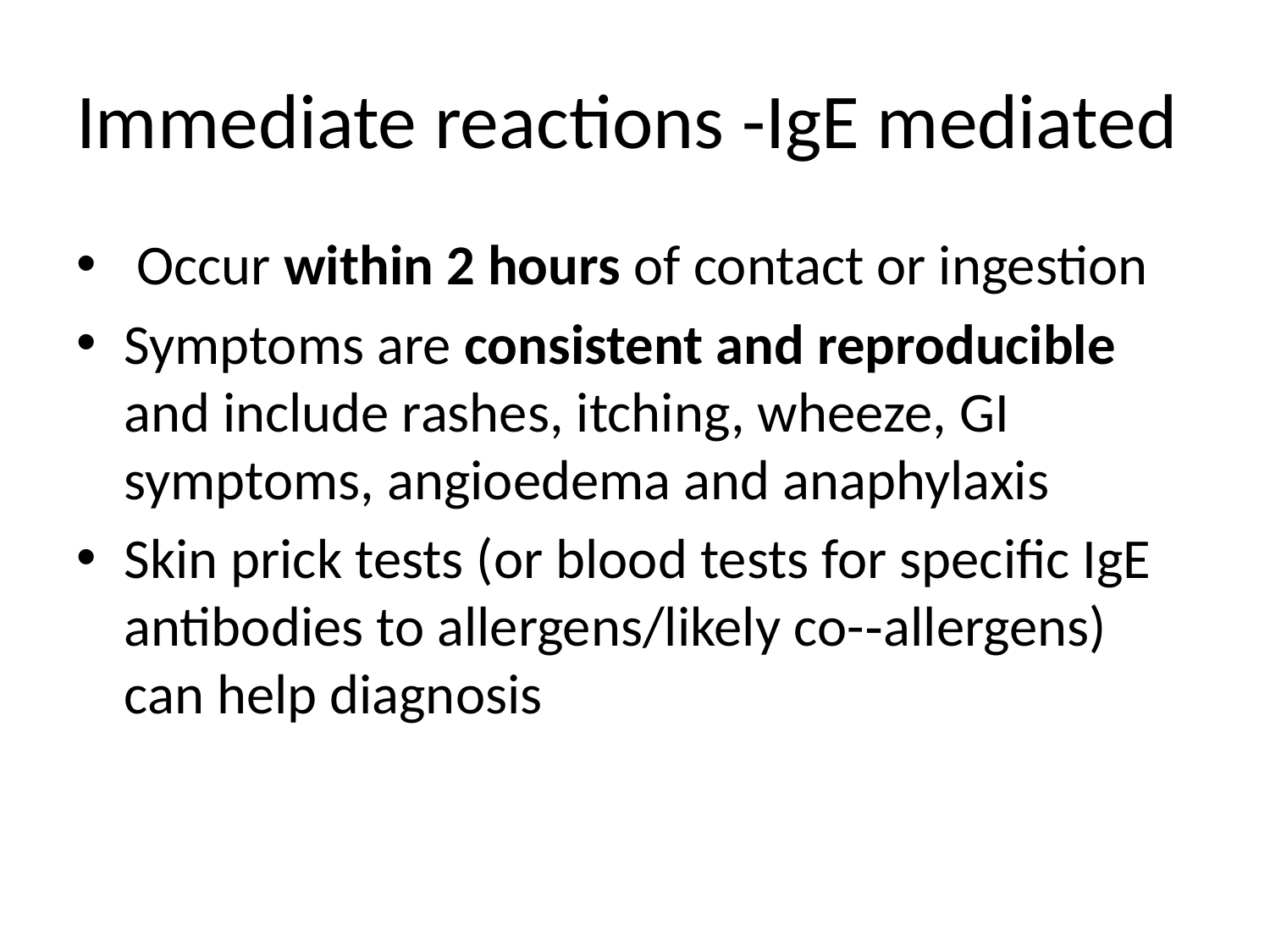

# Immediate reactions -IgE mediated
 Occur within 2 hours of contact or ingestion
Symptoms are consistent and reproducible and include rashes, itching, wheeze, GI symptoms, angioedema and anaphylaxis
Skin prick tests (or blood tests for specific IgE antibodies to allergens/likely co-­‐allergens) can help diagnosis